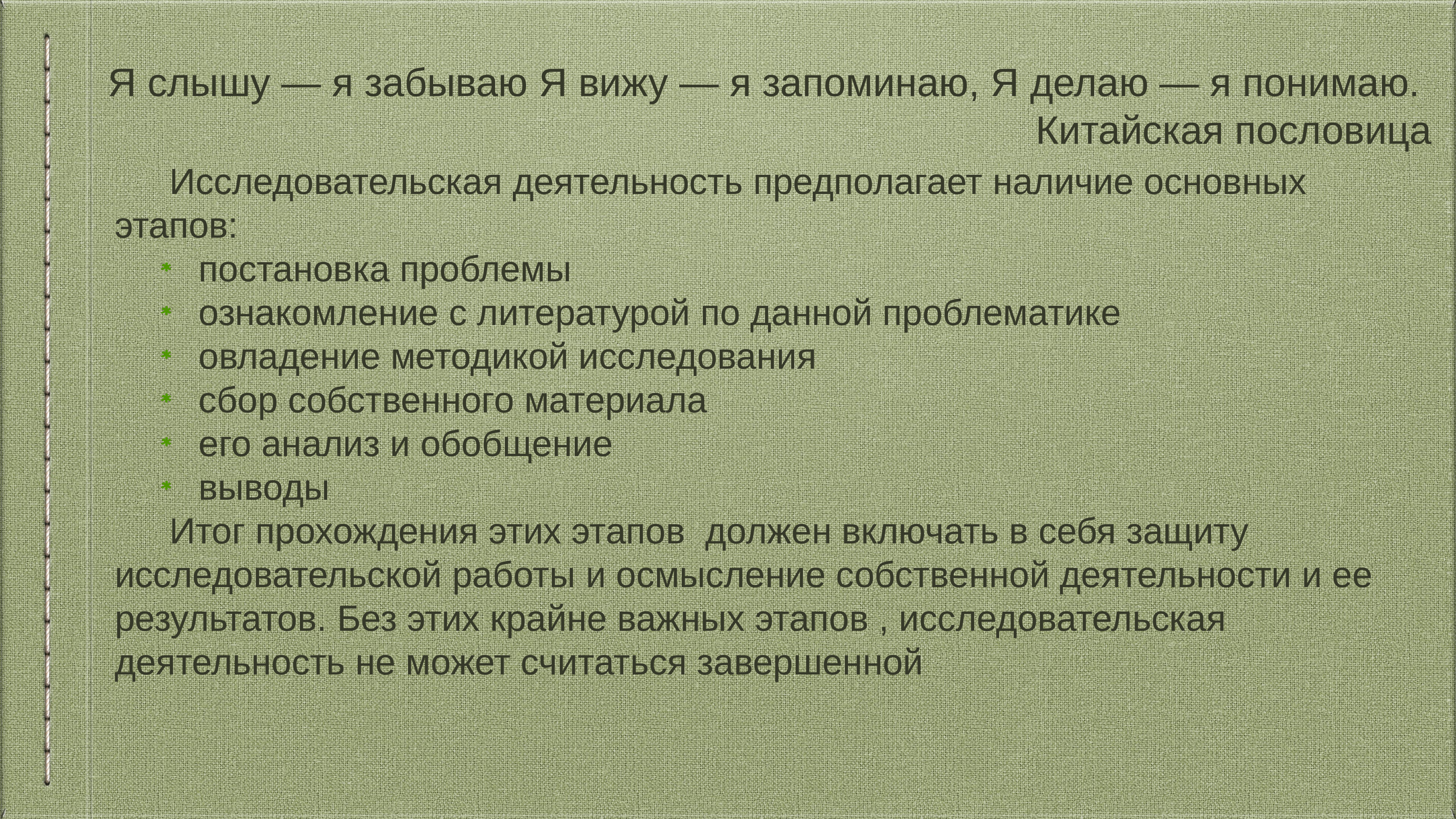

# Я слышу — я забываю Я вижу — я запоминаю, Я делаю — я понимаю.
Китайская пословица
	Исследовательская деятельность предполагает наличие основных этапов:
постановка проблемы
ознакомление с литературой по данной проблематике
овладение методикой исследования
сбор собственного материала
его анализ и обобщение
выводы
	Итог прохождения этих этапов  должен включать в себя защиту исследовательской работы и осмысление собственной деятельности и ее результатов. Без этих крайне важных этапов , исследовательская деятельность не может считаться завершенной